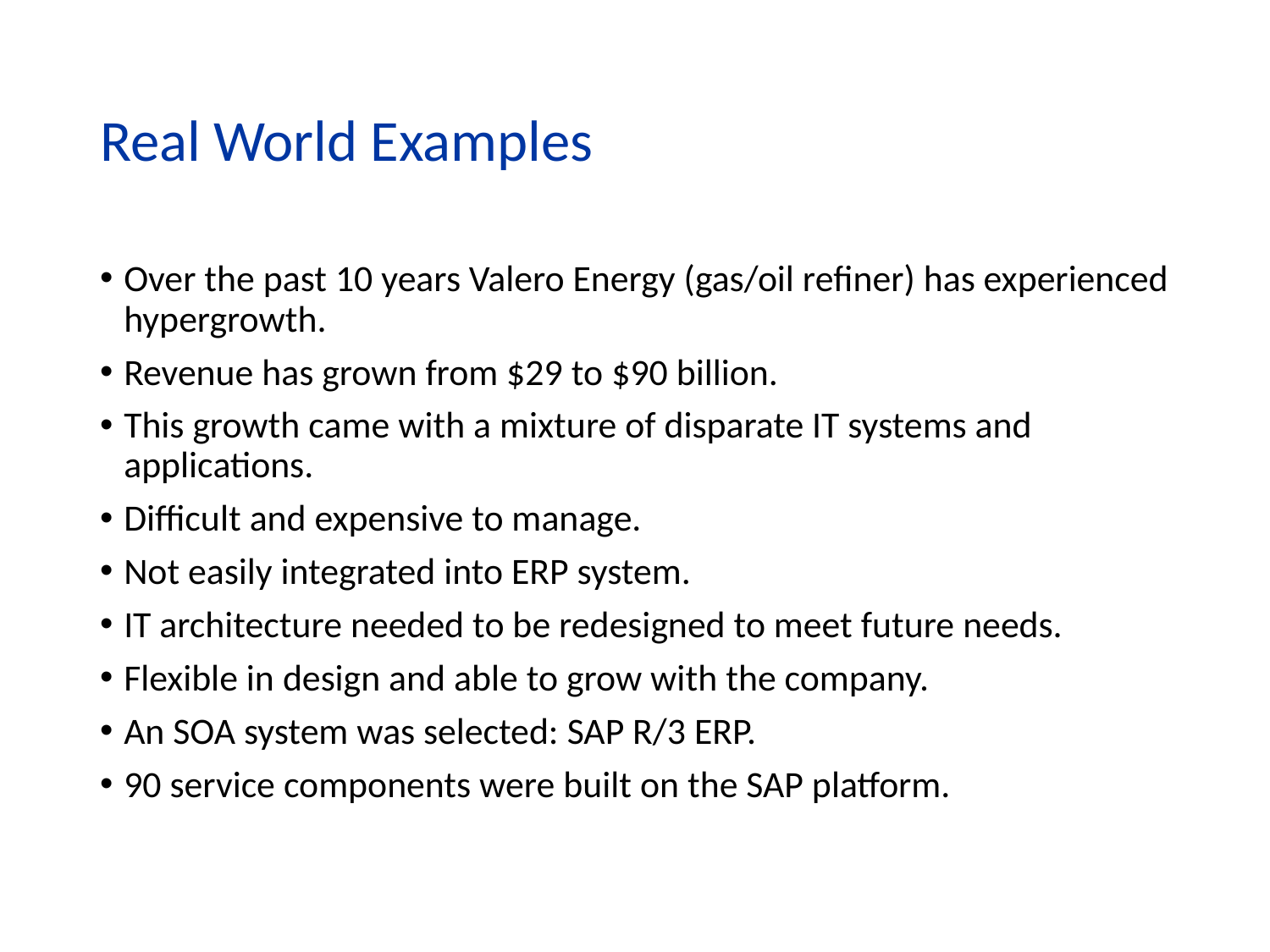

# Real World Examples
Over the past 10 years Valero Energy (gas/oil refiner) has experienced hypergrowth.
Revenue has grown from $29 to $90 billion.
This growth came with a mixture of disparate IT systems and applications.
Difficult and expensive to manage.
Not easily integrated into ERP system.
IT architecture needed to be redesigned to meet future needs.
Flexible in design and able to grow with the company.
An SOA system was selected: SAP R/3 ERP.
90 service components were built on the SAP platform.